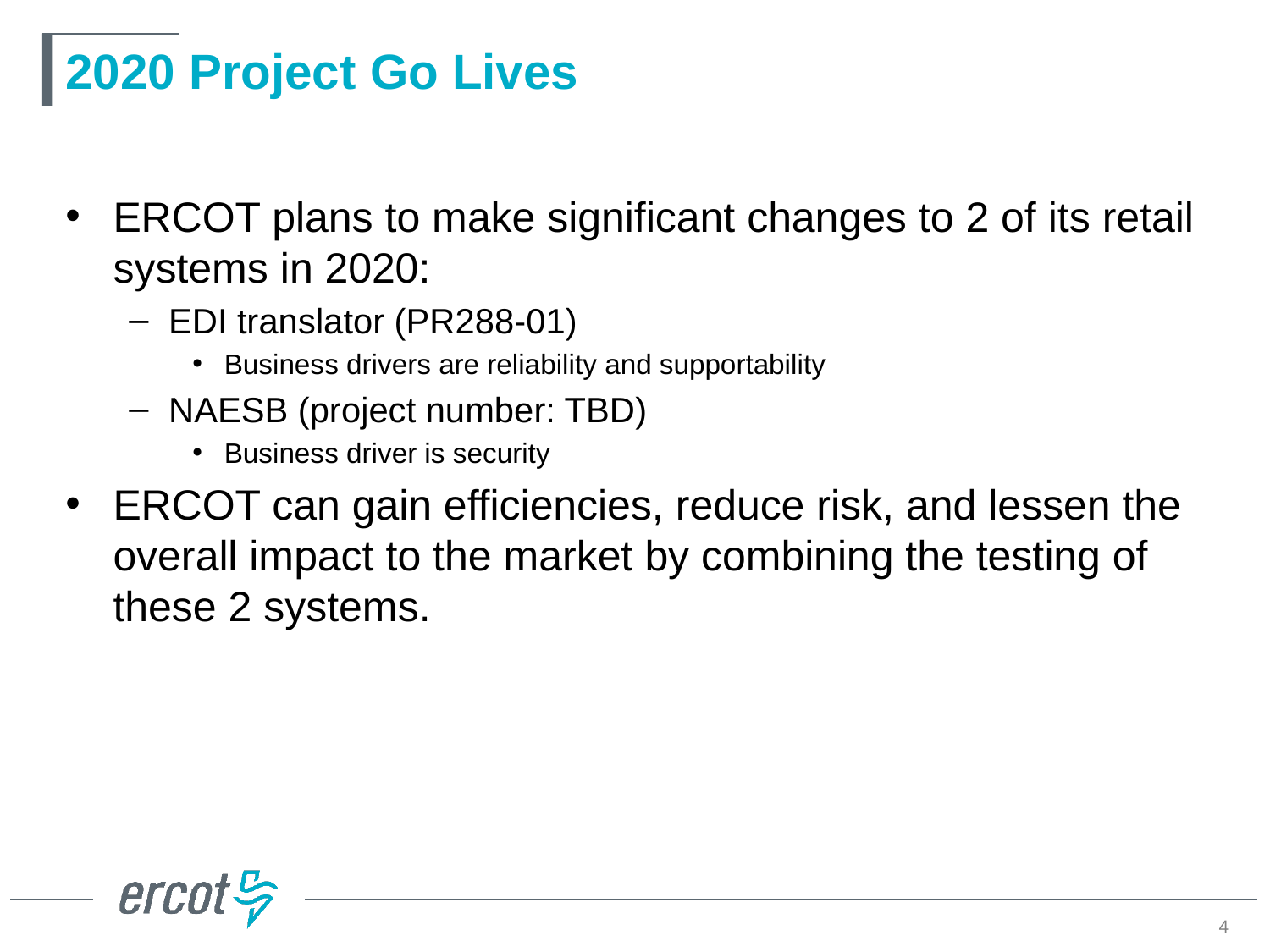

# 2020 Project Go Lives
ERCOT plans to make significant changes to 2 of its retail systems in 2020:
EDI translator (PR288-01)
Business drivers are reliability and supportability
NAESB (project number: TBD)
Business driver is security
ERCOT can gain efficiencies, reduce risk, and lessen the overall impact to the market by combining the testing of these 2 systems.